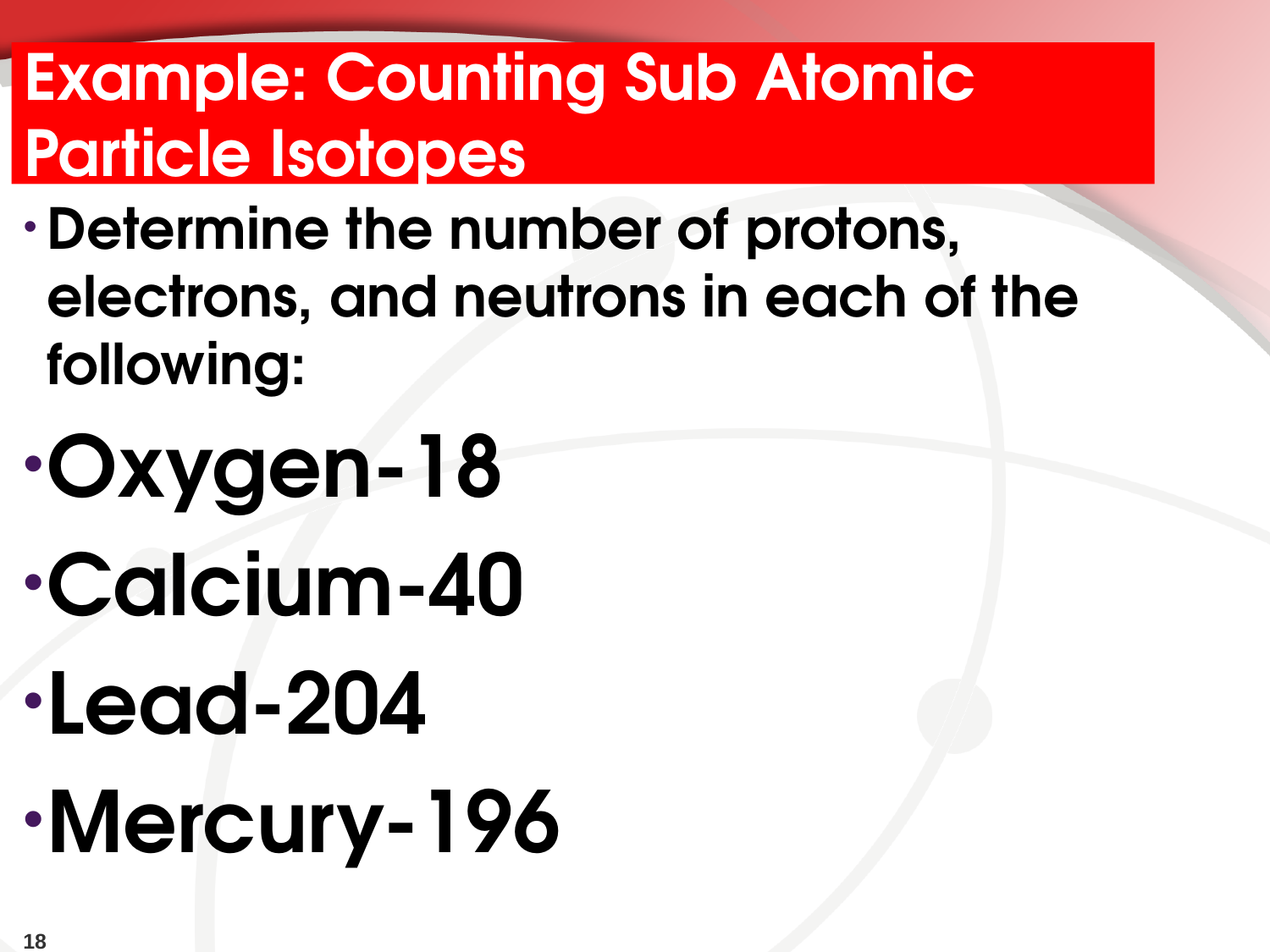

Example: Counting Sub Atomic Particle Isotopes
#
Determine the number of protons, electrons, and neutrons in each of the following:
Oxygen-18
Calcium-40
Lead-204
Mercury-196
18